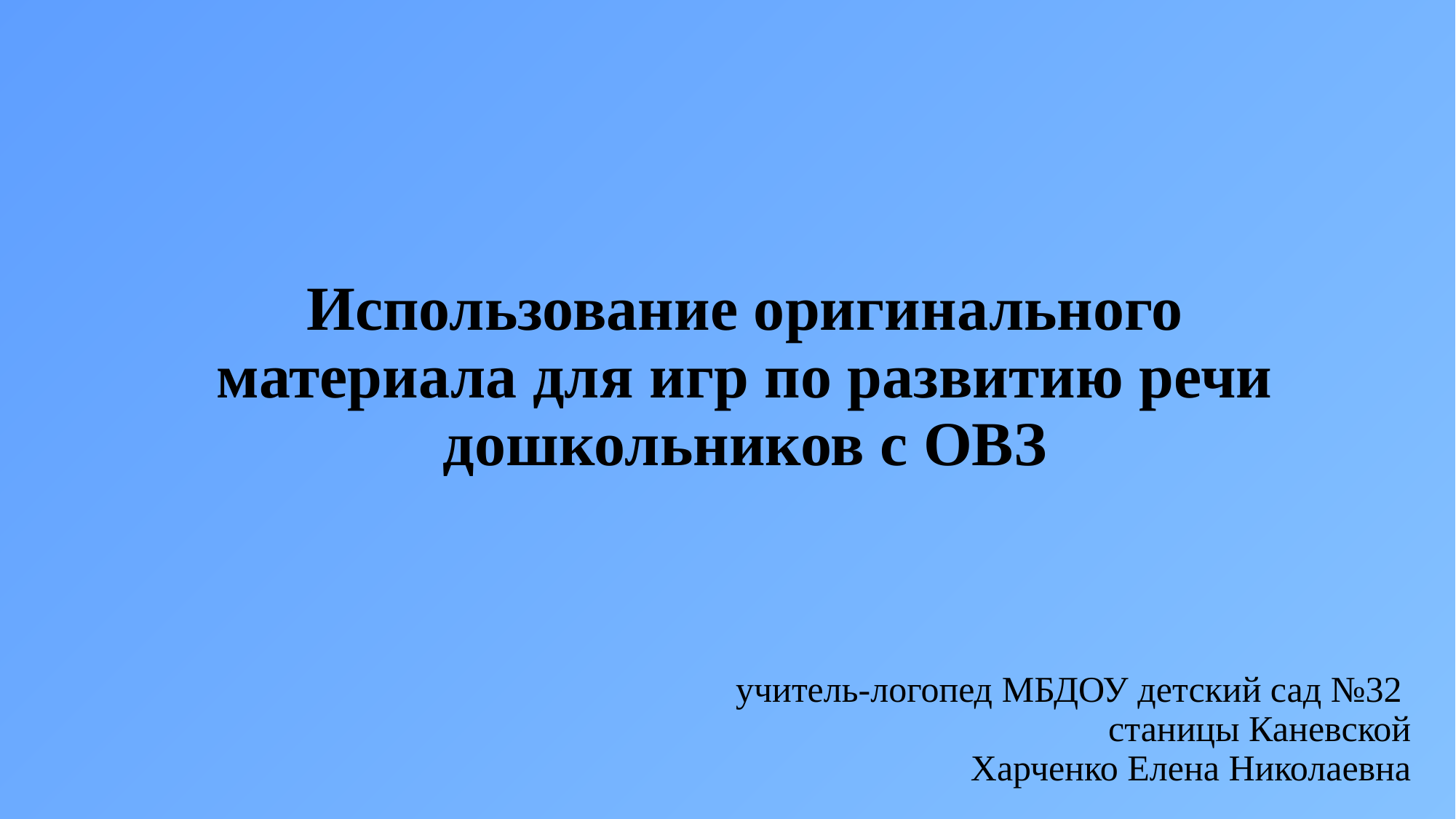

# Использование оригинального материала для игр по развитию речи дошкольников с ОВЗ

учитель-логопед МБДОУ детский сад №32
станицы Каневской
Харченко Елена Николаевна